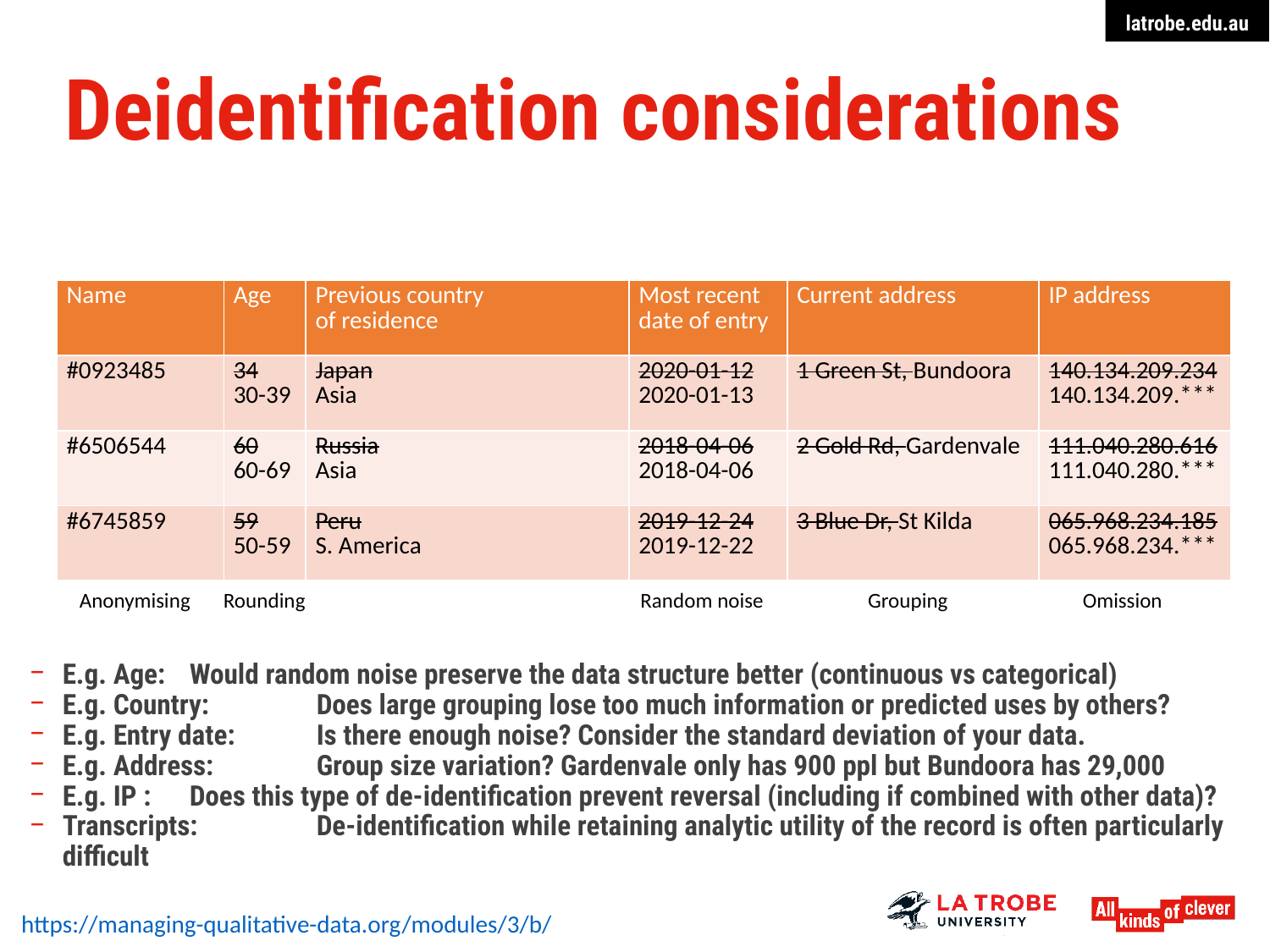

Deidentification considerations
| Name | Age | Previous country of residence | Most recent date of entry | Current address | IP address |
| --- | --- | --- | --- | --- | --- |
| #0923485 | 34 30-39 | Japan Asia | 2020-01-12 2020-01-13 | 1 Green St, Bundoora | 140.134.209.234 140.134.209.\*\*\* |
| #6506544 | 60 60-69 | Russia Asia | 2018-04-06 2018-04-06 | 2 Gold Rd, Gardenvale | 111.040.280.616 111.040.280.\*\*\* |
| #6745859 | 59 50-59 | Peru S. America | 2019-12-24 2019-12-22 | 3 Blue Dr, St Kilda | 065.968.234.185 065.968.234.\*\*\* |
Rounding
Random noise
Grouping
Omission
Anonymising
E.g. Age: 	Would random noise preserve the data structure better (continuous vs categorical)
E.g. Country: 	Does large grouping lose too much information or predicted uses by others?
E.g. Entry date:	Is there enough noise? Consider the standard deviation of your data.
E.g. Address: 	Group size variation? Gardenvale only has 900 ppl but Bundoora has 29,000
E.g. IP :	Does this type of de-identification prevent reversal (including if combined with other data)?
Transcripts:	De-identification while retaining analytic utility of the record is often particularly difficult
https://managing-qualitative-data.org/modules/3/b/